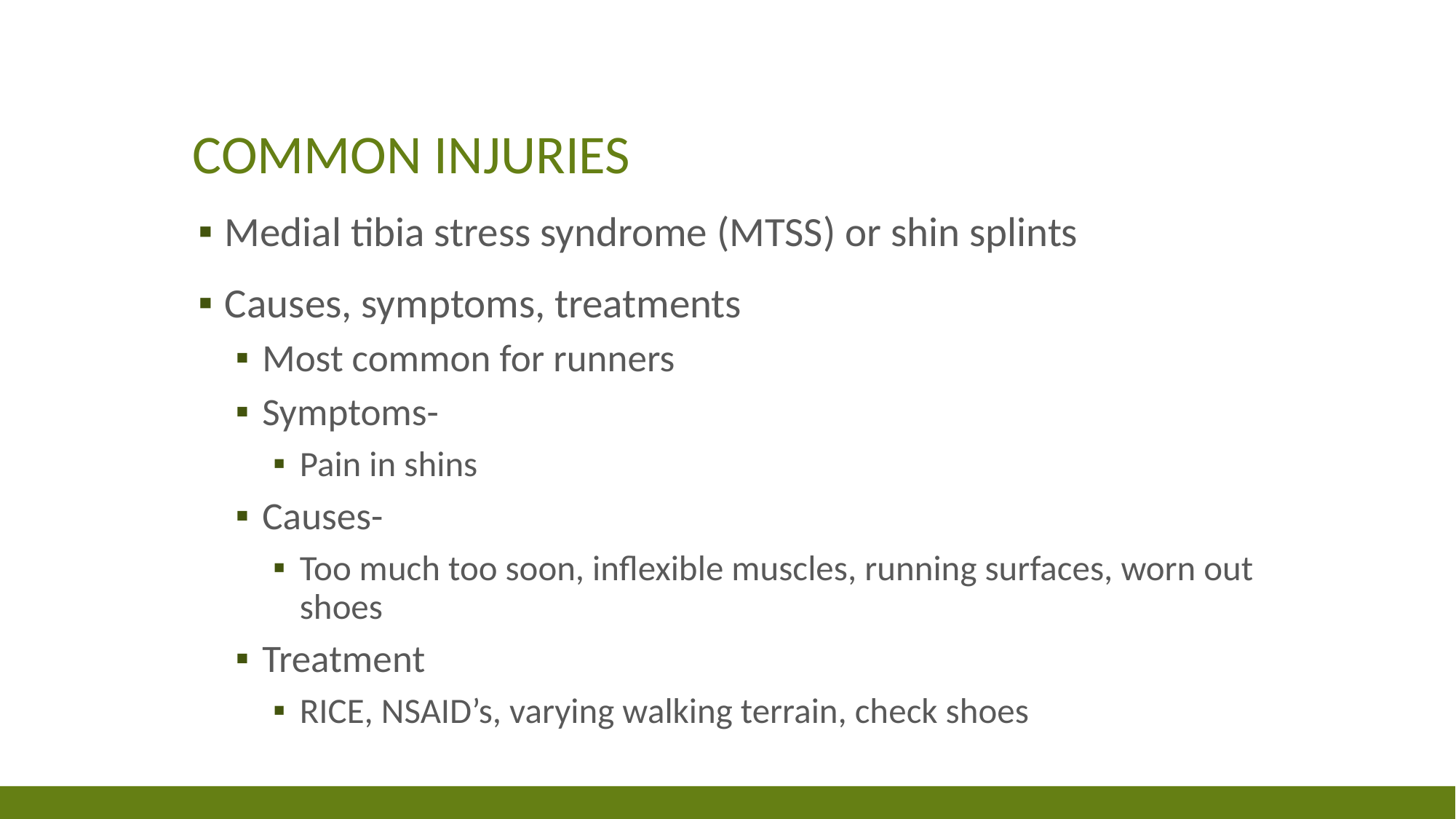

# Common Injuries
Medial tibia stress syndrome (MTSS) or shin splints
Causes, symptoms, treatments
Most common for runners
Symptoms-
Pain in shins
Causes-
Too much too soon, inflexible muscles, running surfaces, worn out shoes
Treatment
RICE, NSAID’s, varying walking terrain, check shoes